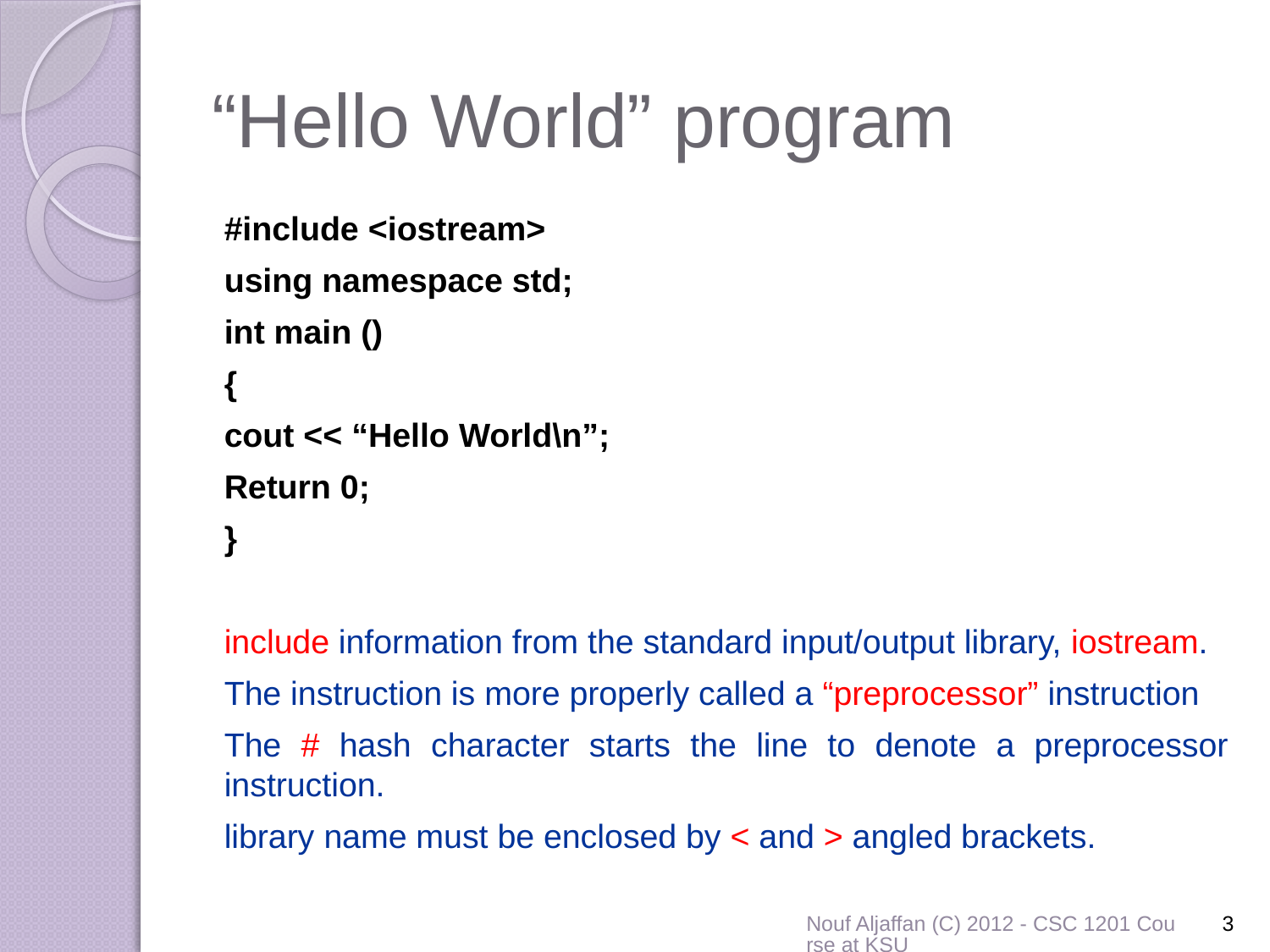

# “Hello World” program
#include <iostream>
using namespace std;
int main ()‏
{
cout << “Hello World\n”;
Return 0;
}

include information from the standard input/output library, iostream.
The instruction is more properly called a “preprocessor” instruction
The # hash character starts the line to denote a preprocessor instruction.
library name must be enclosed by < and > angled brackets.

Nouf Aljaffan (C) 2012 - CSC 1201 Course at KSU
3